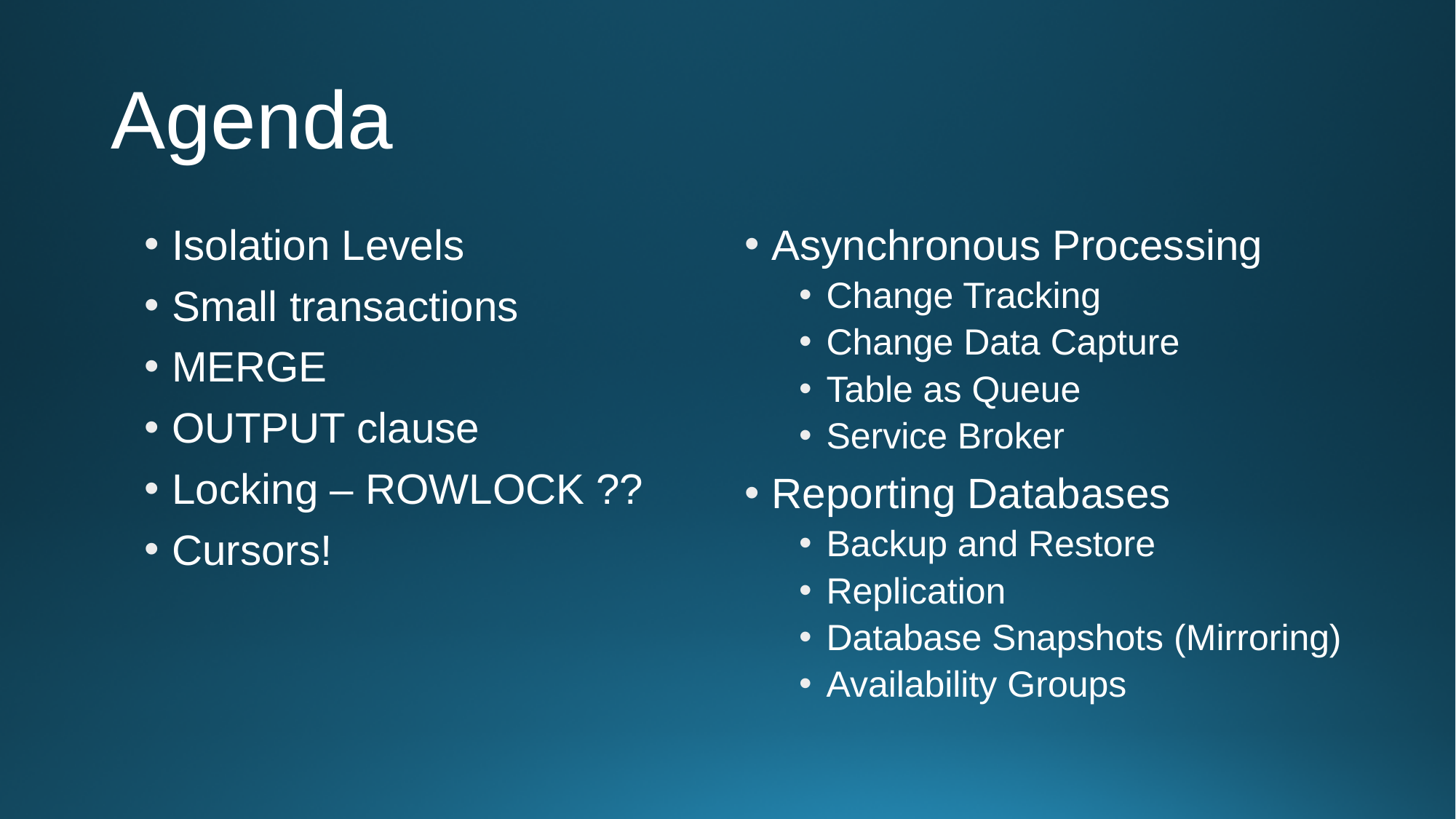

# Agenda
Isolation Levels
Small transactions
MERGE
OUTPUT clause
Locking – ROWLOCK ??
Cursors!

Asynchronous Processing
Change Tracking
Change Data Capture
Table as Queue
Service Broker
Reporting Databases
Backup and Restore
Replication
Database Snapshots (Mirroring)
Availability Groups